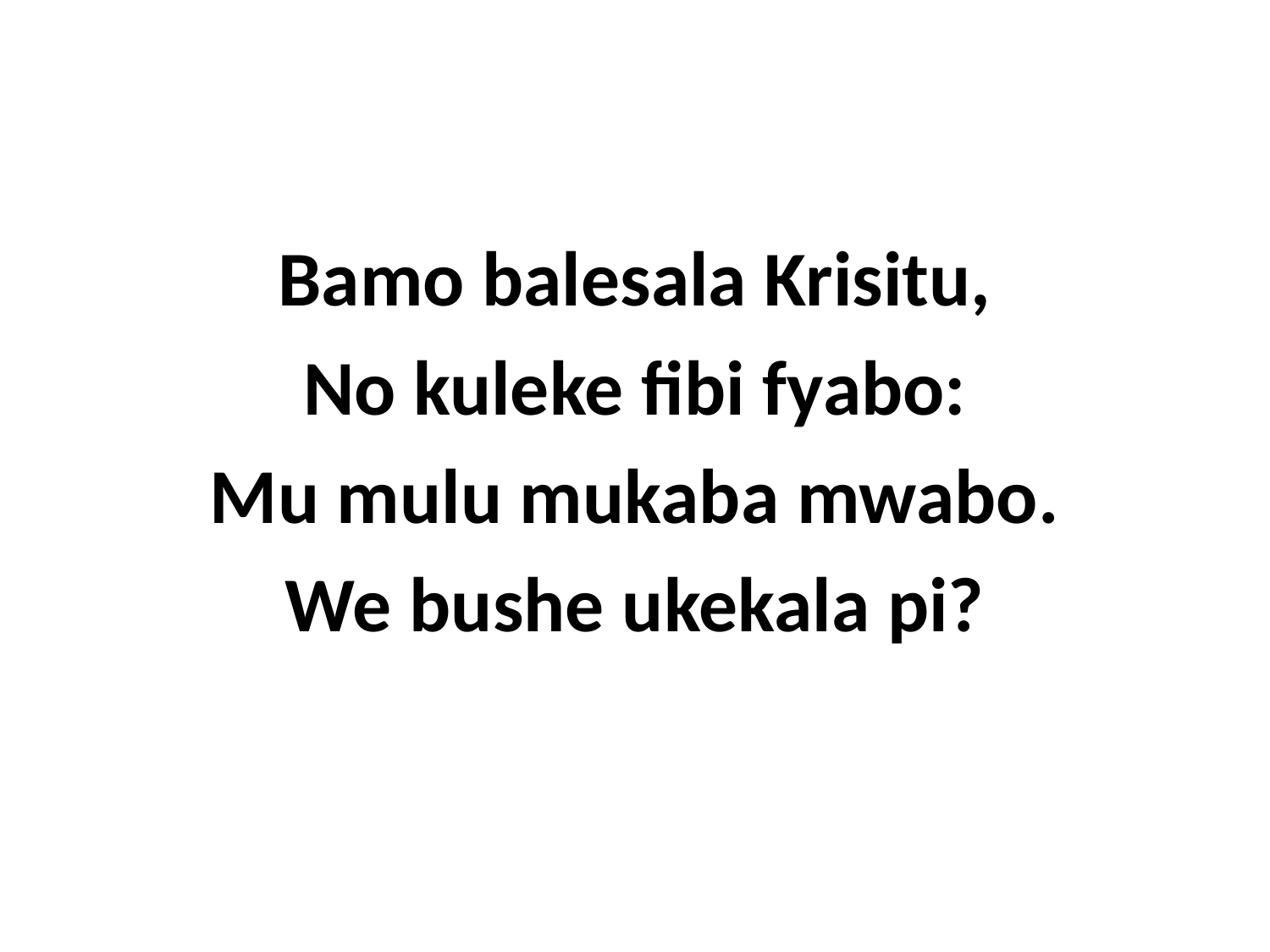

Bamo balesala Krisitu,
No kuleke fibi fyabo:
Mu mulu mukaba mwabo.
We bushe ukekala pi?